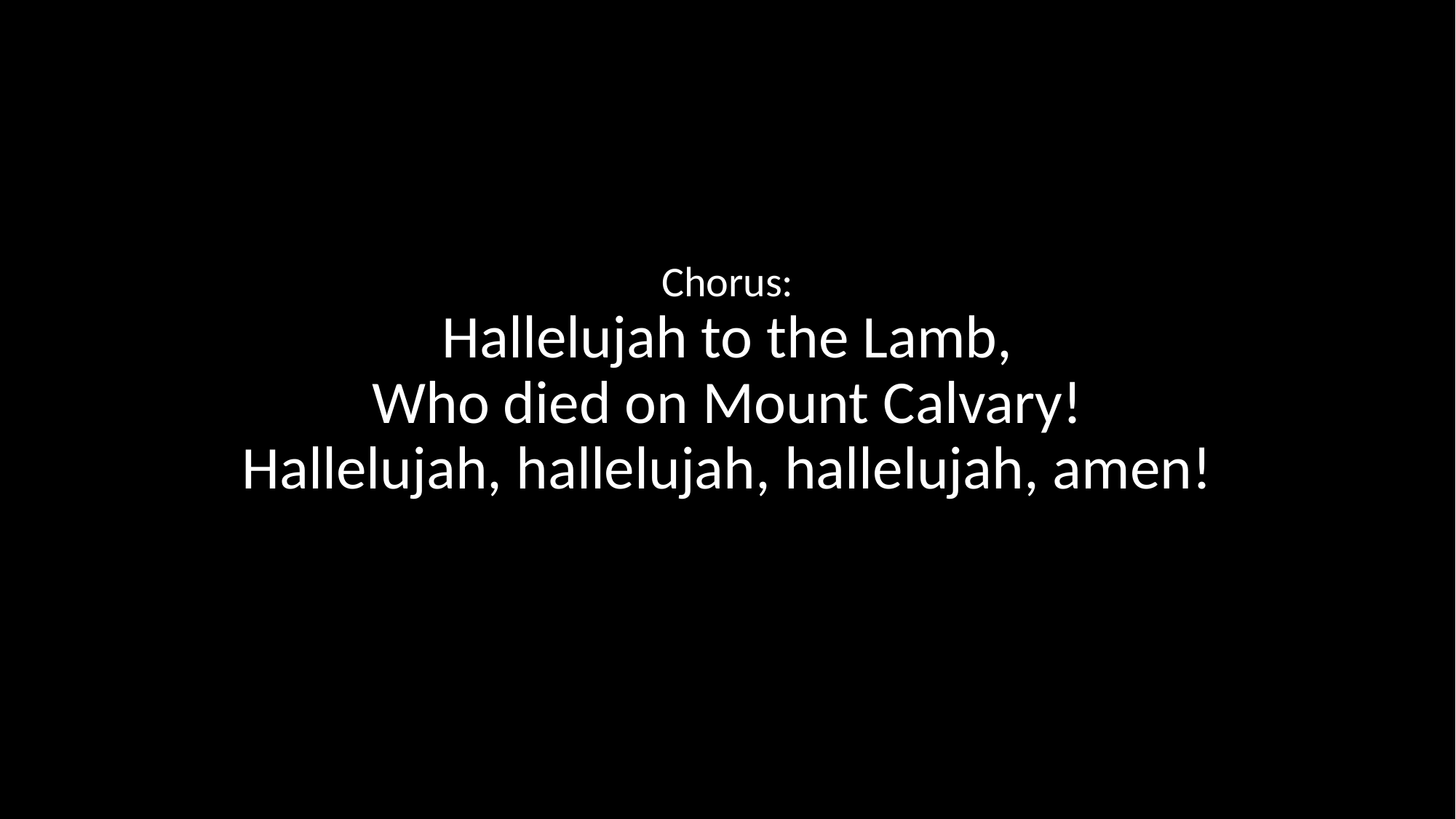

Chorus:
Hallelujah to the Lamb,
Who died on Mount Calvary!
Hallelujah, hallelujah, hallelujah, amen!